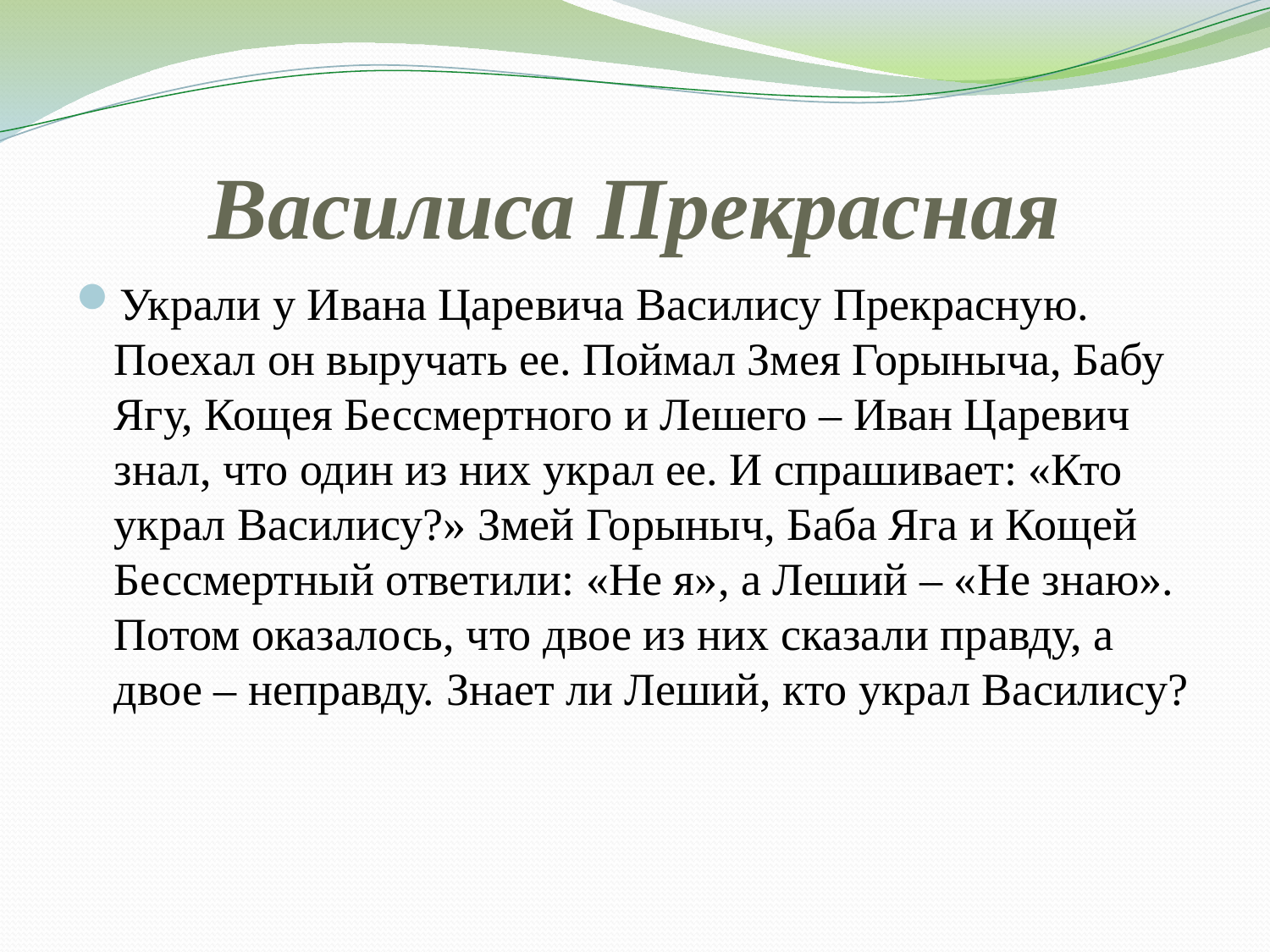

# Василиса Прекрасная
Украли у Ивана Царевича Василису Прекрасную. Поехал он выручать ее. Поймал Змея Горыныча, Бабу Ягу, Кощея Бессмертного и Лешего – Иван Царевич знал, что один из них украл ее. И спрашивает: «Кто украл Василису?» Змей Горыныч, Баба Яга и Кощей Бессмертный ответили: «Не я», а Леший – «Не знаю». Потом оказалось, что двое из них сказали правду, а двое – неправду. Знает ли Леший, кто украл Василису?